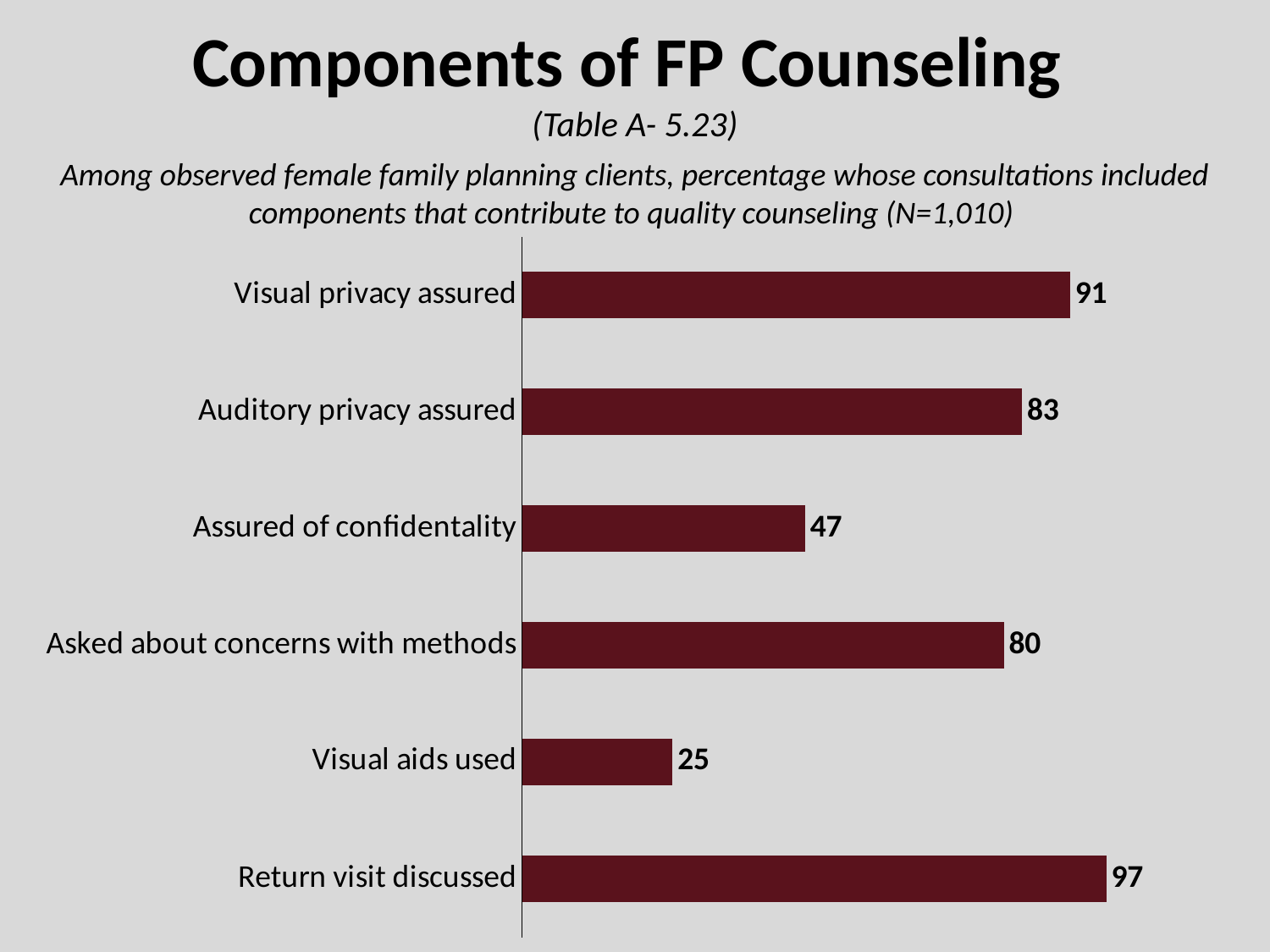

# Components of FP Counseling
(Table A- 5.23)
Among observed female family planning clients, percentage whose consultations included components that contribute to quality counseling (N=1,010)

### Chart

| Category | Series 1 |
|---|---|
| Return visit discussed | 97.0 |
| Visual aids used | 25.0 |
| Asked about concerns with methods | 80.0 |
| Assured of confidentality | 47.0 |
| Auditory privacy assured | 83.0 |
| Visual privacy assured | 91.0 |